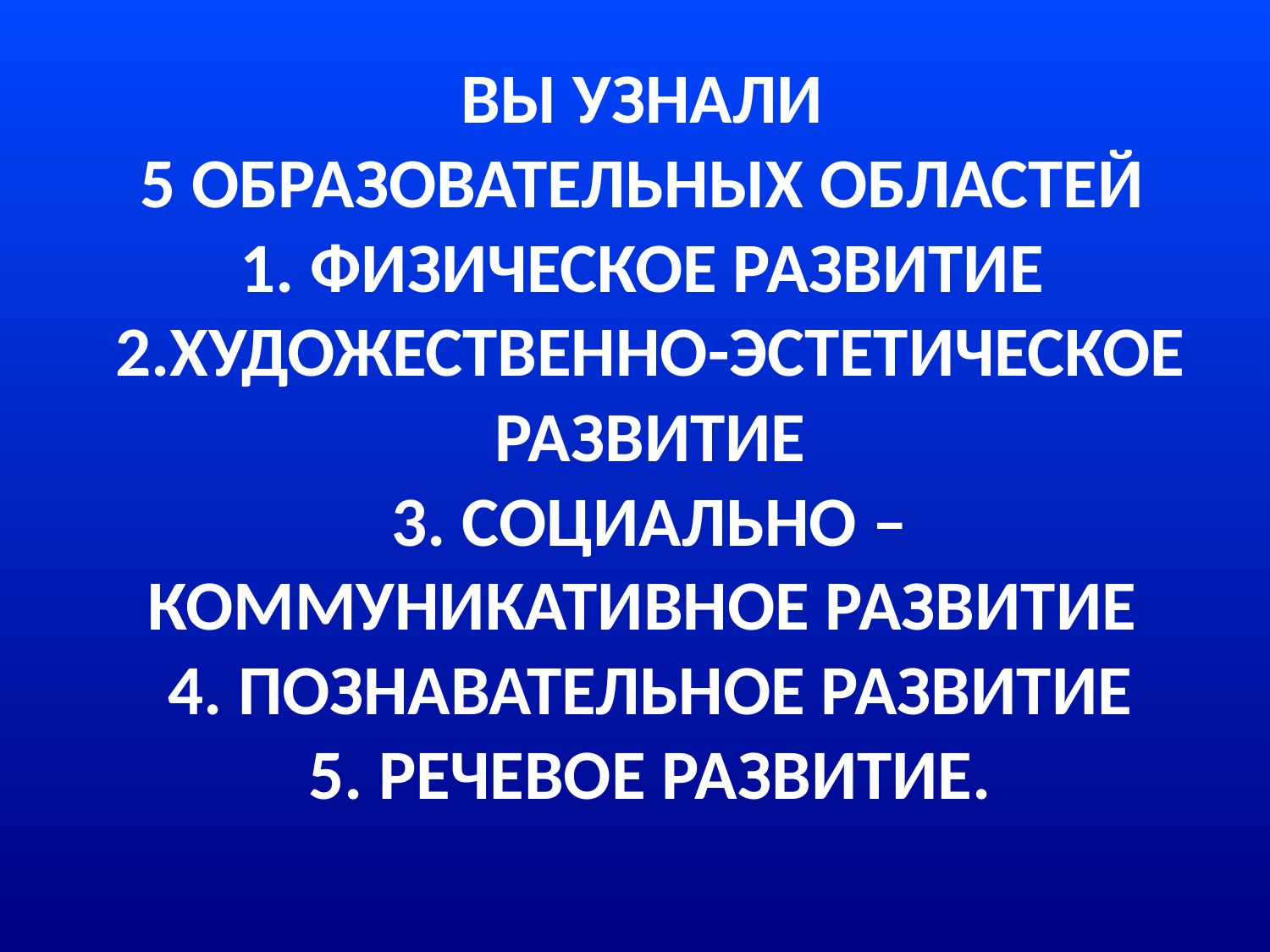

# ВЫ УЗНАЛИ 5 Образовательных областей 1. Физическое развитие 2.Художественно-эстетическое развитие 3. Социально – коммуникативное развитие 4. Познавательное развитие 5. Речевое развитие.